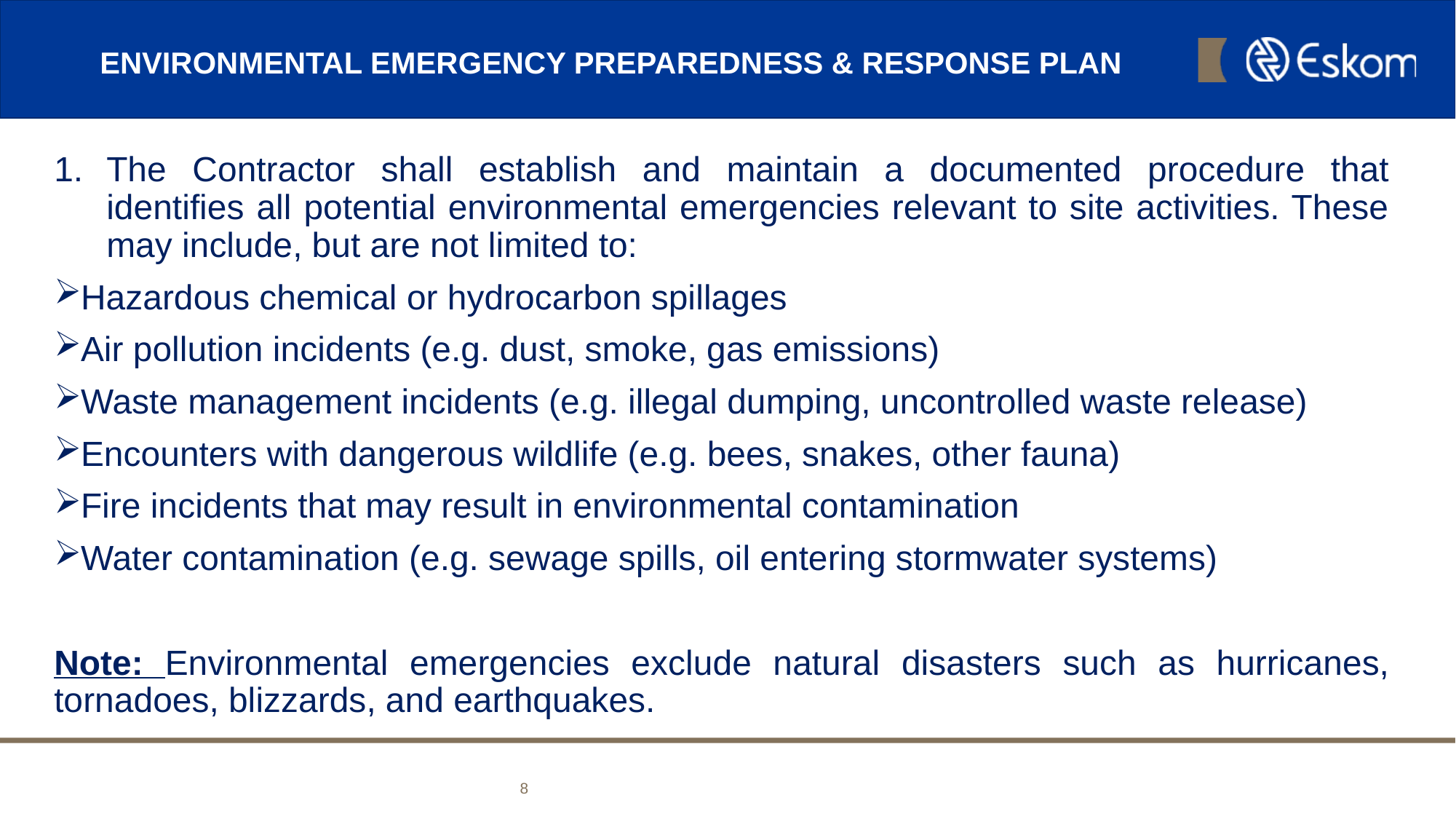

# ENVIRONMENTAL EMERGENCY PREPAREDNESS & RESPONSE PLAN
The Contractor shall establish and maintain a documented procedure that identifies all potential environmental emergencies relevant to site activities. These may include, but are not limited to:
Hazardous chemical or hydrocarbon spillages
Air pollution incidents (e.g. dust, smoke, gas emissions)
Waste management incidents (e.g. illegal dumping, uncontrolled waste release)
Encounters with dangerous wildlife (e.g. bees, snakes, other fauna)
Fire incidents that may result in environmental contamination
Water contamination (e.g. sewage spills, oil entering stormwater systems)

Note: Environmental emergencies exclude natural disasters such as hurricanes, tornadoes, blizzards, and earthquakes.

8